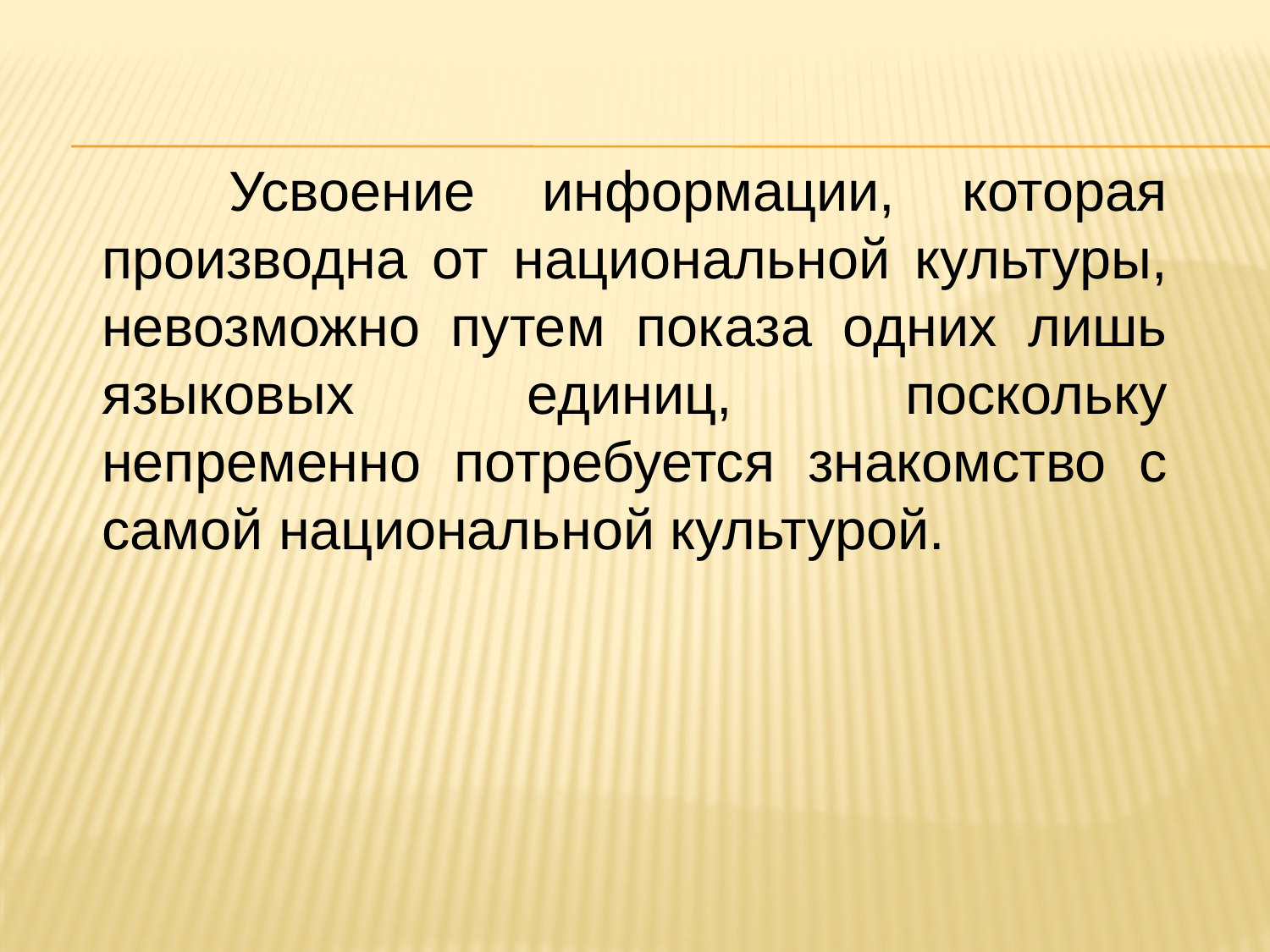

Усвоение информации, которая производна от национальной культуры, невозможно путем показа одних лишь языковых единиц, поскольку непременно потребуется знакомство с самой национальной культурой.